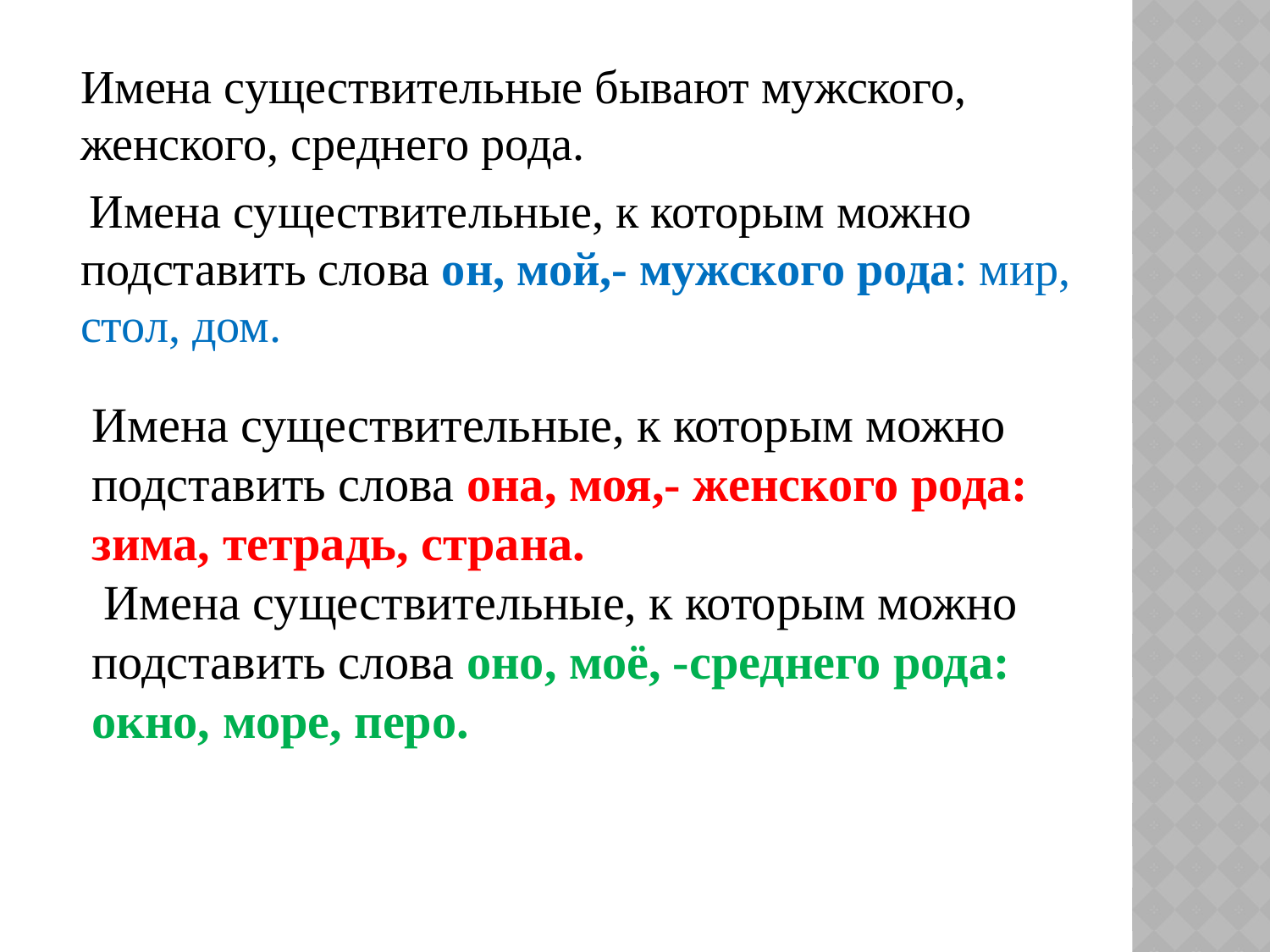

Имена существительные бывают мужского, женского, среднего рода.
    Имена существительные, к которым можно подставить слова он, мой,- мужского рода: мир, стол, дом.
Имена существительные, к которым можно подставить слова она, моя,- женского рода: зима, тетрадь, страна.
 Имена существительные, к которым можно подставить слова оно, моё, -среднего рода: окно, море, перо.